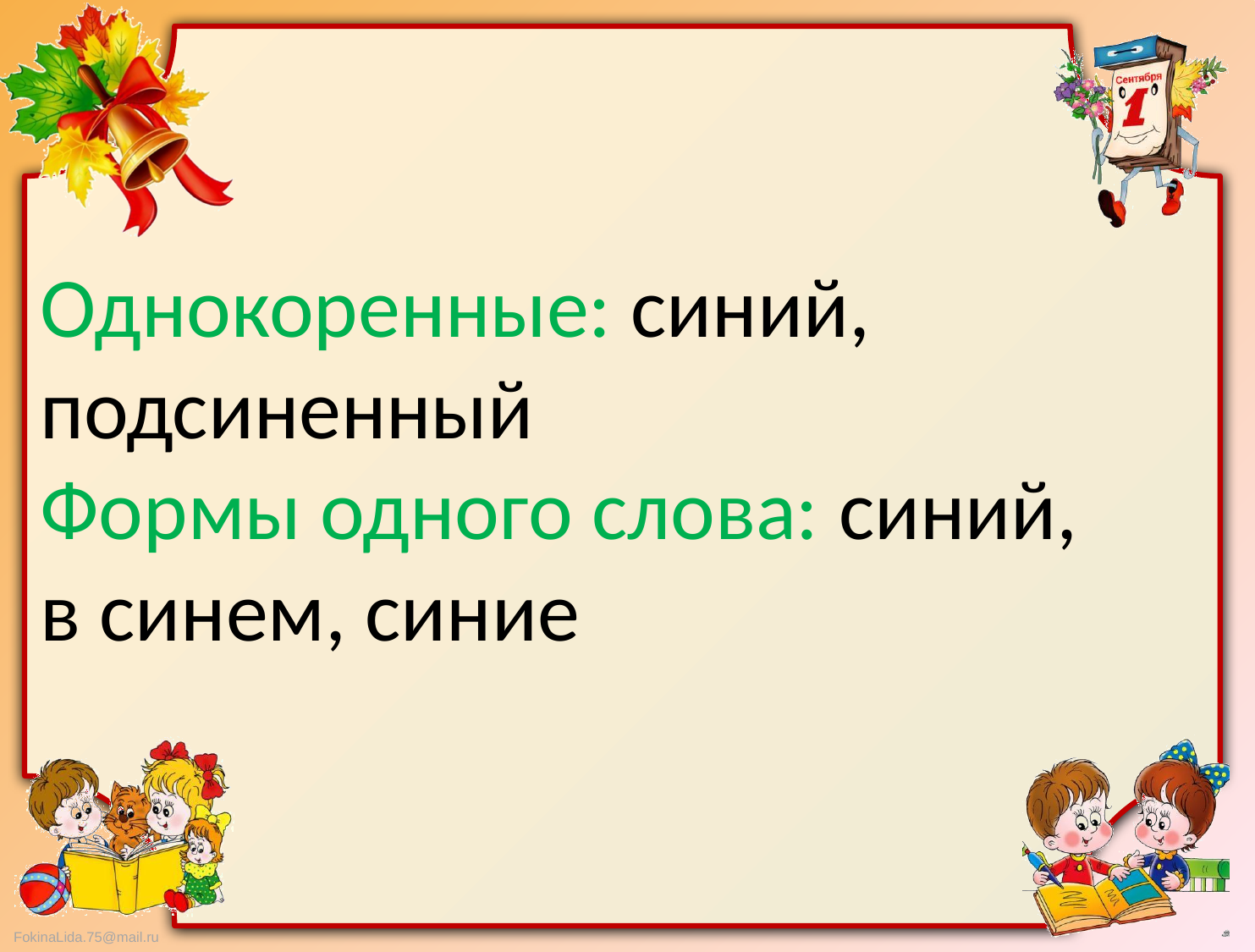

Однокоренные: синий,
подсиненный
Формы одного слова: синий,
в синем, синие